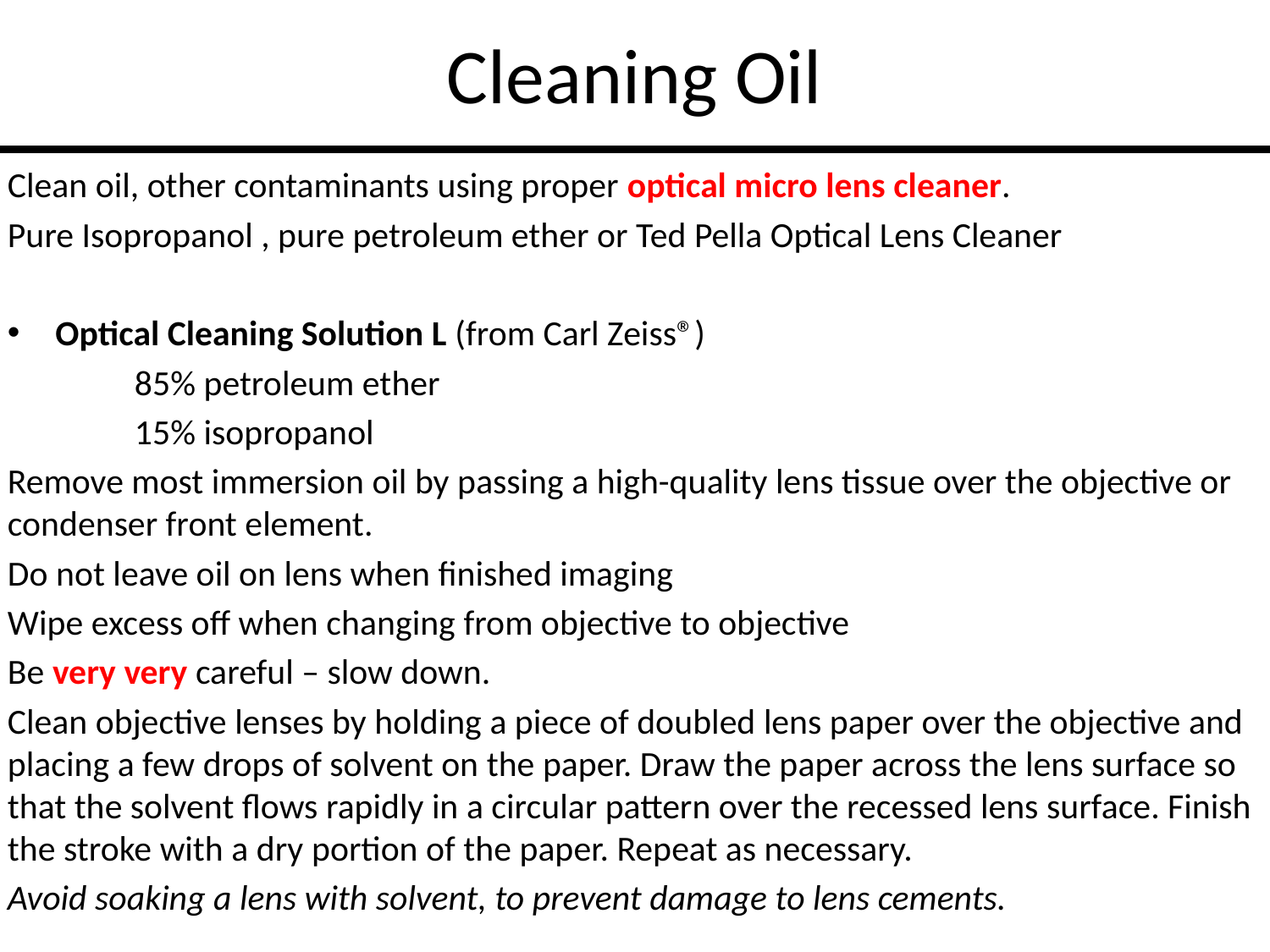

# Cleaning Oil
Clean oil, other contaminants using proper optical micro lens cleaner.
Pure Isopropanol , pure petroleum ether or Ted Pella Optical Lens Cleaner

Optical Cleaning Solution L (from Carl Zeiss®)
	85% petroleum ether
	15% isopropanol
Remove most immersion oil by passing a high-quality lens tissue over the objective or condenser front element.
Do not leave oil on lens when finished imaging
Wipe excess off when changing from objective to objective
Be very very careful – slow down.
Clean objective lenses by holding a piece of doubled lens paper over the objective and placing a few drops of solvent on the paper. Draw the paper across the lens surface so that the solvent flows rapidly in a circular pattern over the recessed lens surface. Finish the stroke with a dry portion of the paper. Repeat as necessary.
Avoid soaking a lens with solvent, to prevent damage to lens cements.